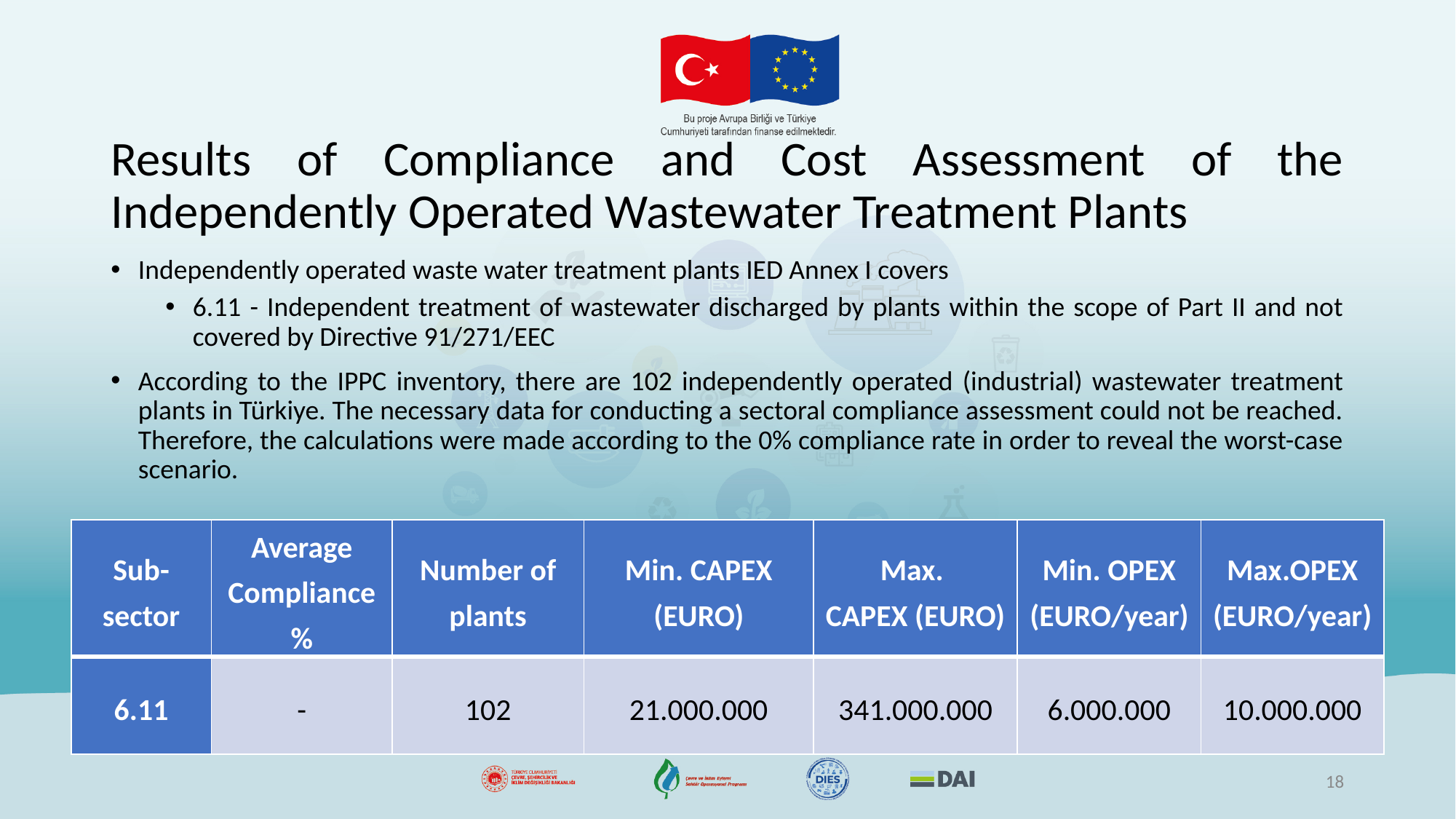

# Results of Compliance and Cost Assessment of the Independently Operated Wastewater Treatment Plants
Independently operated waste water treatment plants IED Annex I covers
6.11 - Independent treatment of wastewater discharged by plants within the scope of Part II and not covered by Directive 91/271/EEC
According to the IPPC inventory, there are 102 independently operated (industrial) wastewater treatment plants in Türkiye. The necessary data for conducting a sectoral compliance assessment could not be reached. Therefore, the calculations were made according to the 0% compliance rate in order to reveal the worst-case scenario.
| Sub-sector | Average Compliance % | Number of plants | Min. CAPEX (EURO) | Max. CAPEX (EURO) | Min. OPEX (EURO/year) | Max.OPEX (EURO/year) |
| --- | --- | --- | --- | --- | --- | --- |
| 6.11 | - | 102 | 21.000.000 | 341.000.000 | 6.000.000 | 10.000.000 |
18